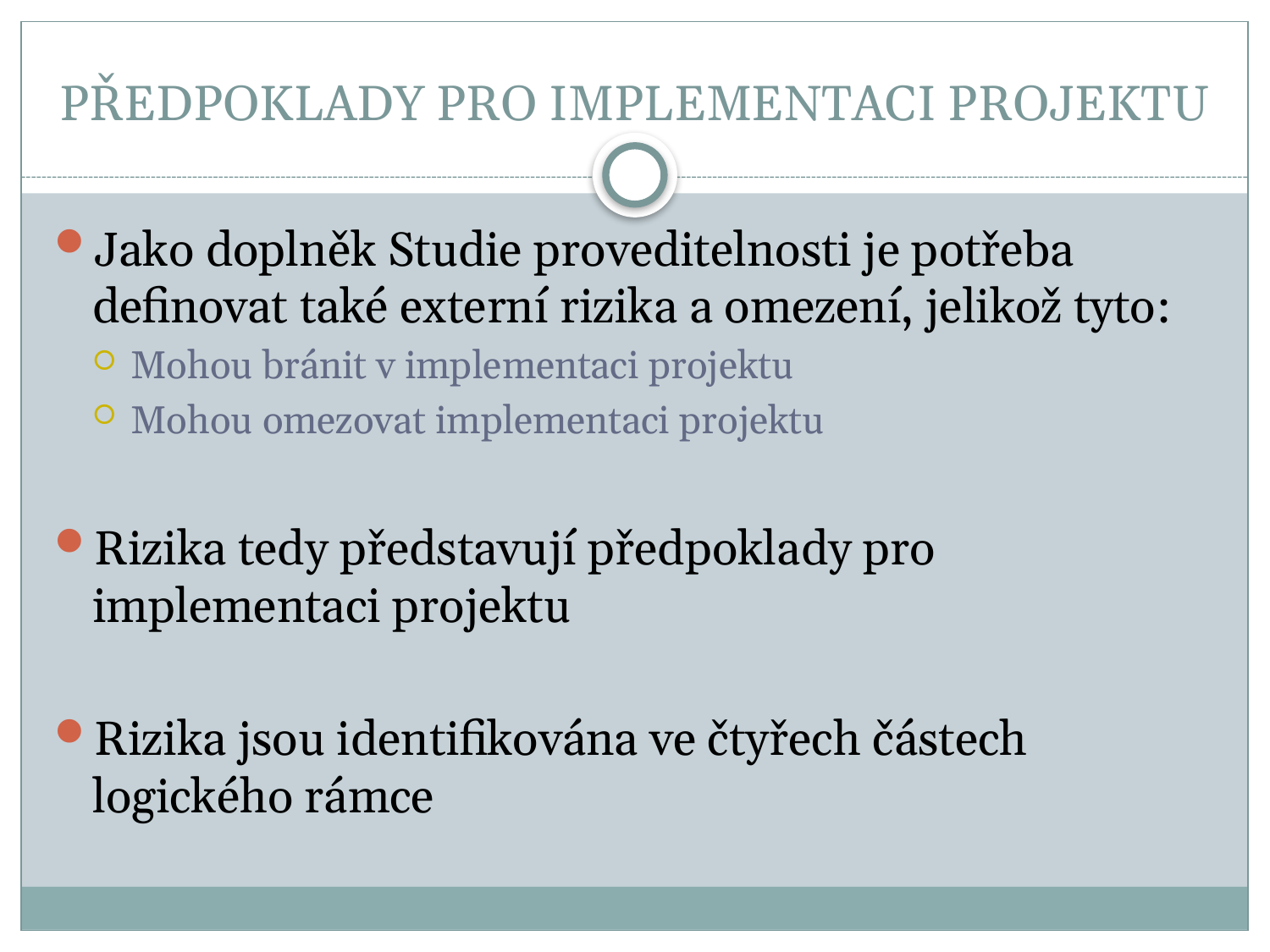

# PŘEDPOKLADY PRO IMPLEMENTACI PROJEKTU
Jako doplněk Studie proveditelnosti je potřeba definovat také externí rizika a omezení, jelikož tyto:
Mohou bránit v implementaci projektu
Mohou omezovat implementaci projektu

Rizika tedy představují předpoklady pro implementaci projektu

Rizika jsou identifikována ve čtyřech částech logického rámce